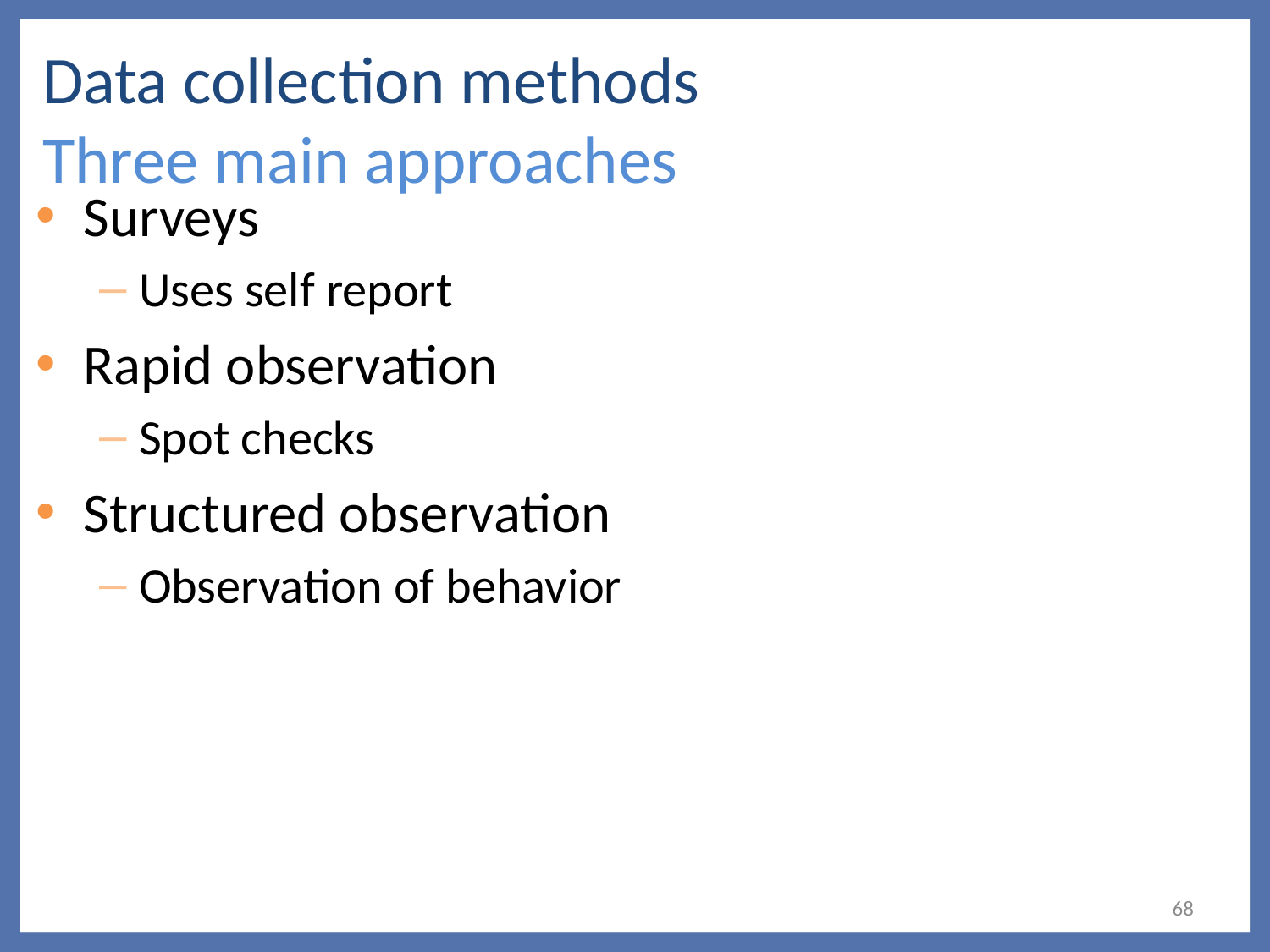

Data collection methods
Three main approaches
Surveys
Uses self report
Rapid observation
Spot checks
Structured observation
Observation of behavior

68